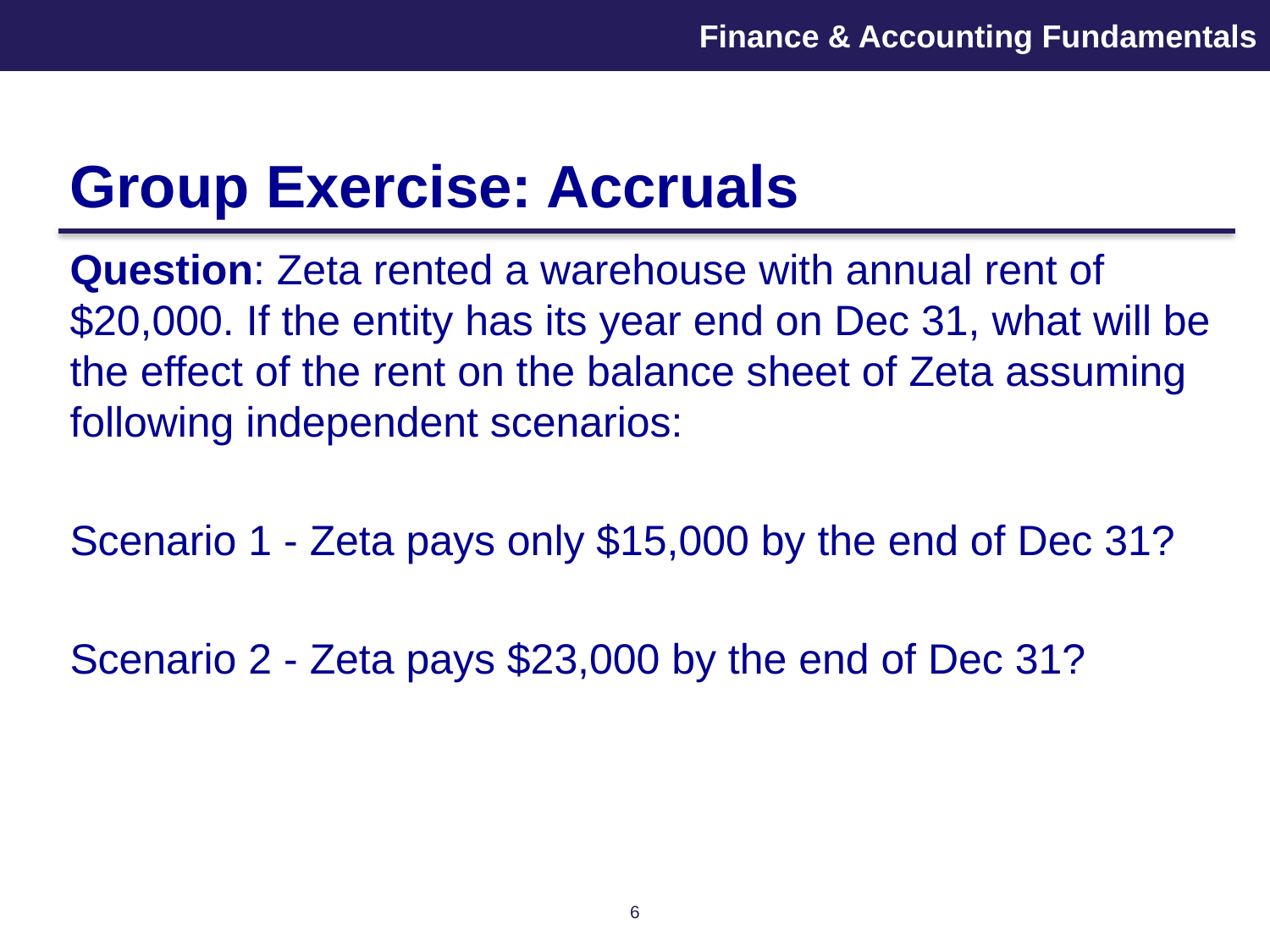

# Group Exercise: Accruals
Question: Zeta rented a warehouse with annual rent of $20,000. If the entity has its year end on Dec 31, what will be the effect of the rent on the balance sheet of Zeta assuming following independent scenarios:

Scenario 1 - Zeta pays only $15,000 by the end of Dec 31?

Scenario 2 - Zeta pays $23,000 by the end of Dec 31?

6